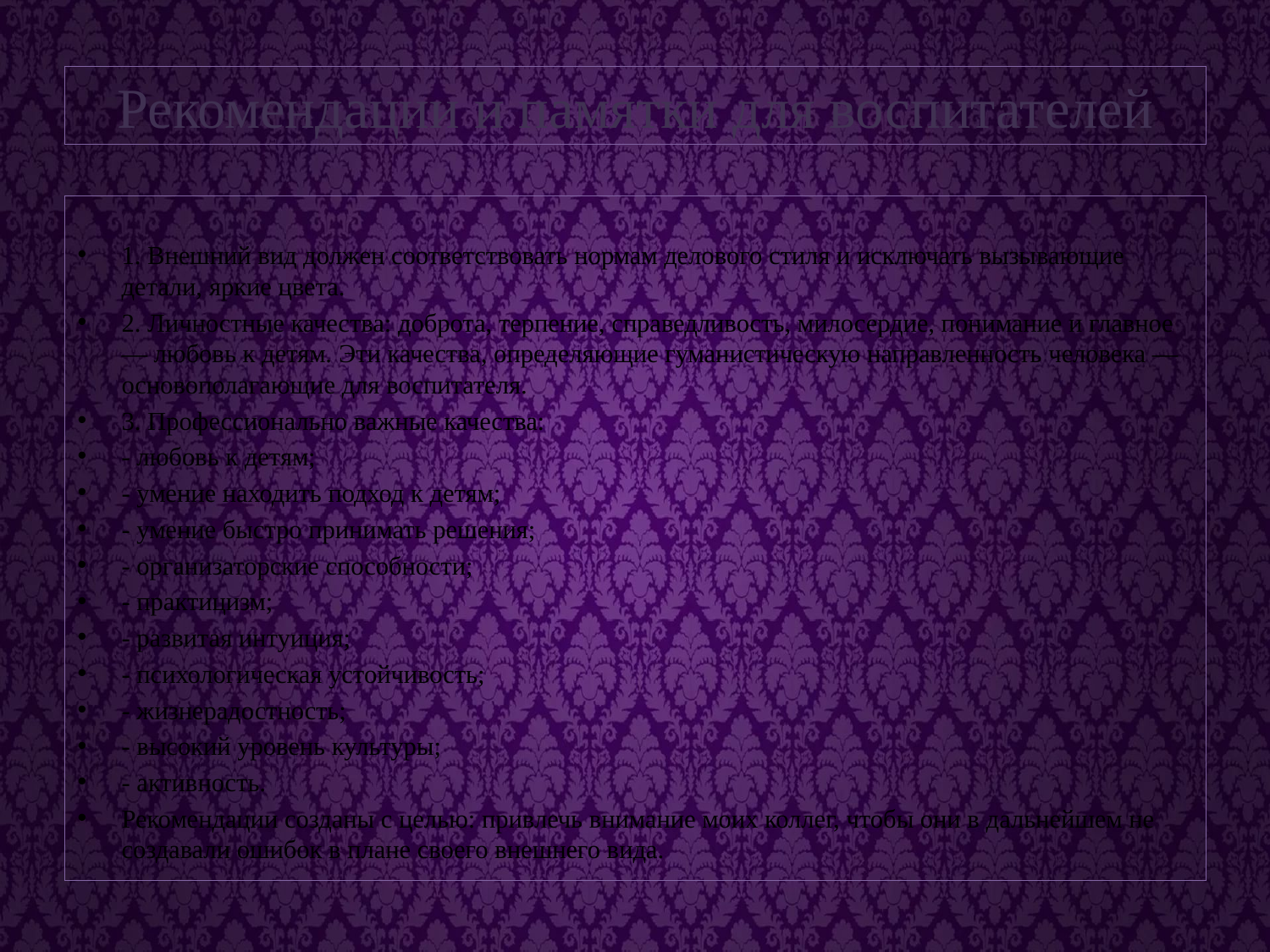

# Рекомендации и памятки для воспитателей

1. Внешний вид должен соответствовать нормам делового стиля и исключать вызывающие детали, яркие цвета.
2. Личностные качества: доброта, терпение, справедливость, милосердие, понимание и главное — любовь к детям. Эти качества, определяющие гуманистическую направленность человека — основополагающие для воспитателя.
3. Профессионально важные качества:
- любовь к детям;
- умение находить подход к детям;
- умение быстро принимать решения;
- организаторские способности;
- практицизм;
- развитая интуиция;
- психологическая устойчивость;
- жизнерадостность;
- высокий уровень культуры;
- активность.
Рекомендации созданы с целью: привлечь внимание моих коллег, чтобы они в дальнейшем не создавали ошибок в плане своего внешнего вида.